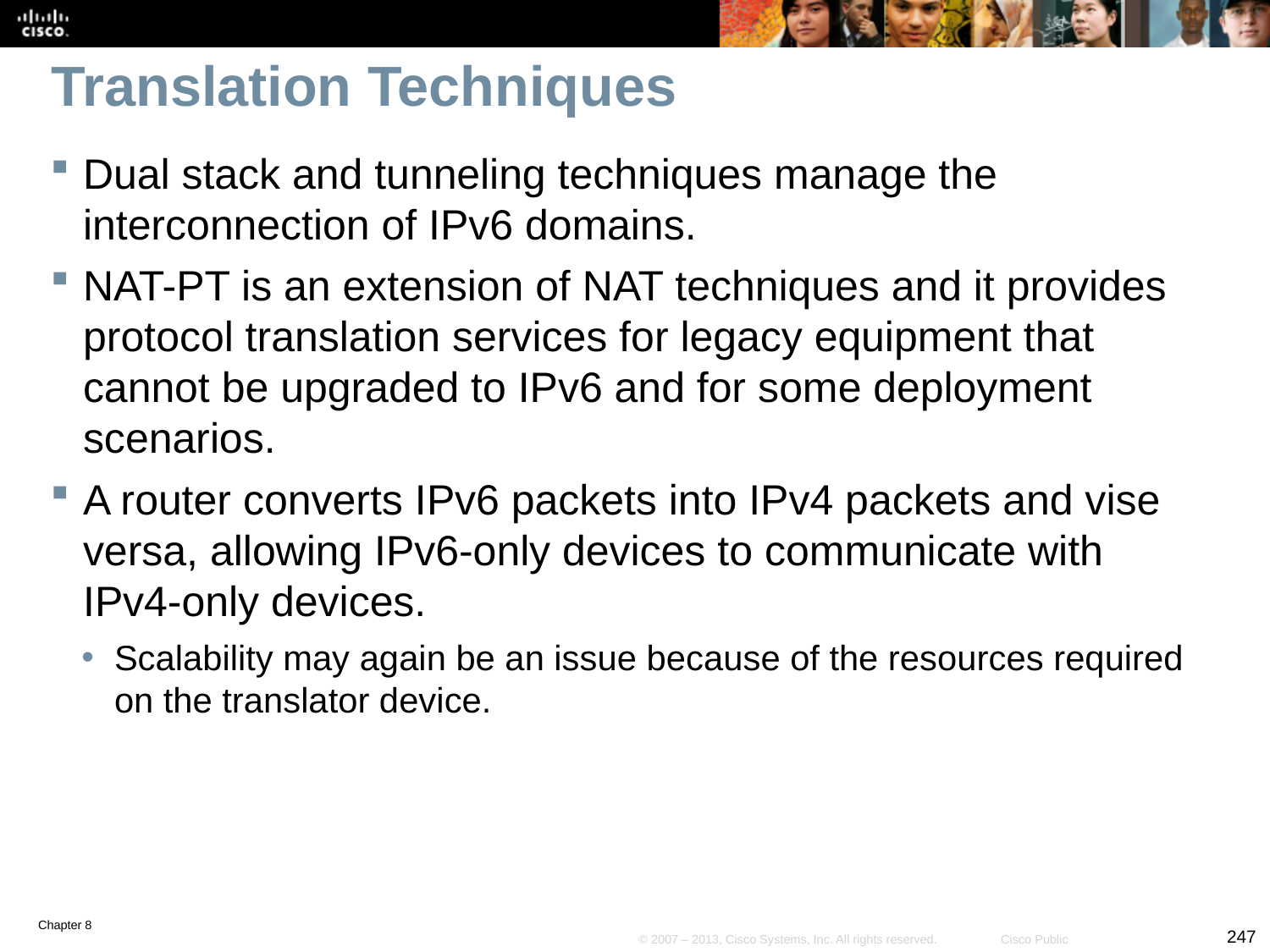

# Translation Techniques
Dual stack and tunneling techniques manage the interconnection of IPv6 domains.
NAT-PT is an extension of NAT techniques and it provides protocol translation services for legacy equipment that cannot be upgraded to IPv6 and for some deployment scenarios.
A router converts IPv6 packets into IPv4 packets and vise versa, allowing IPv6-only devices to communicate with IPv4-only devices.
Scalability may again be an issue because of the resources required on the translator device.